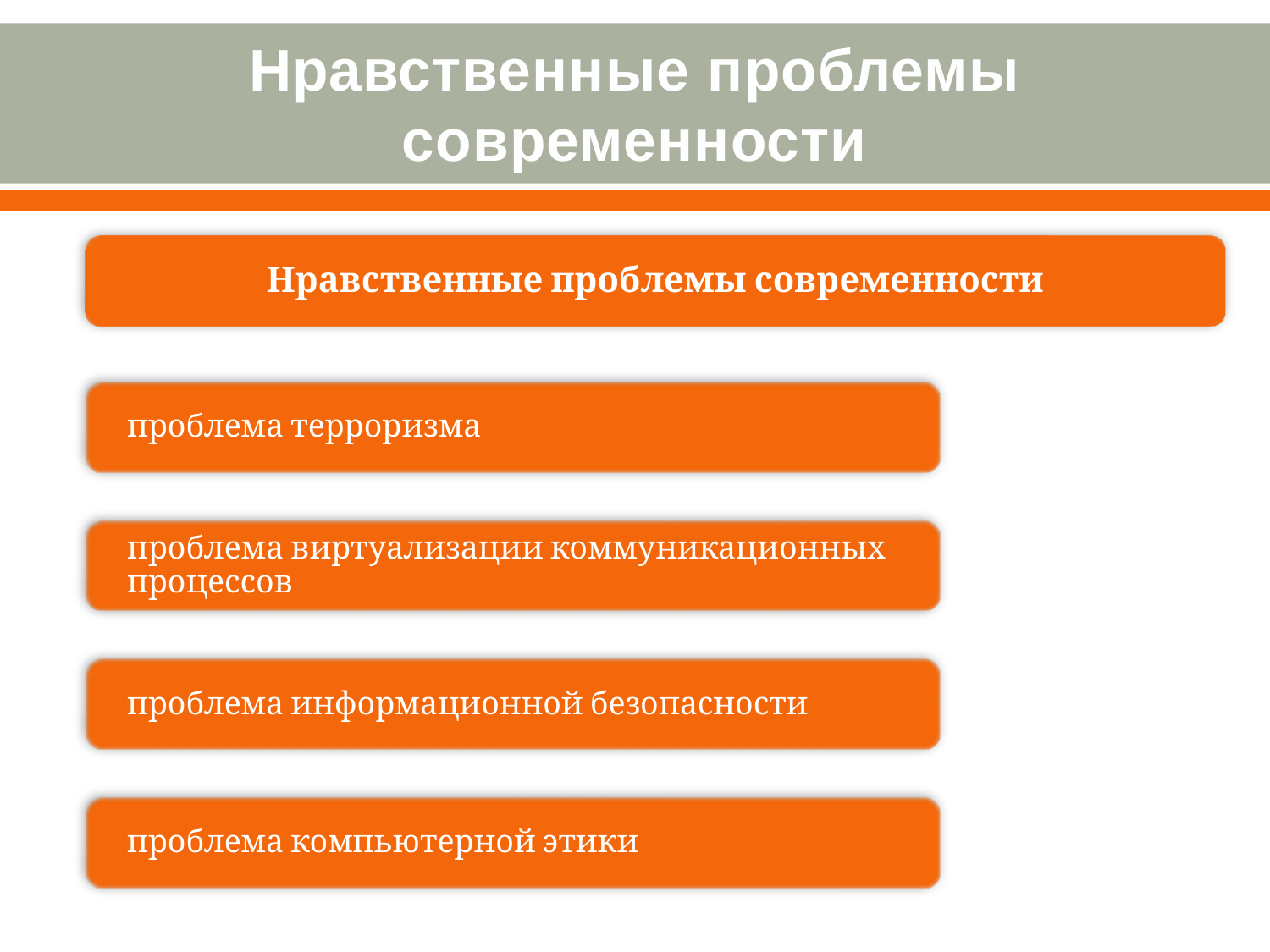

# Нравственные проблемы современности

Нравственные проблемы современности
проблема терроризма
проблема виртуализации коммуникационных процессов
проблема информационной безопасности
проблема компьютерной этики